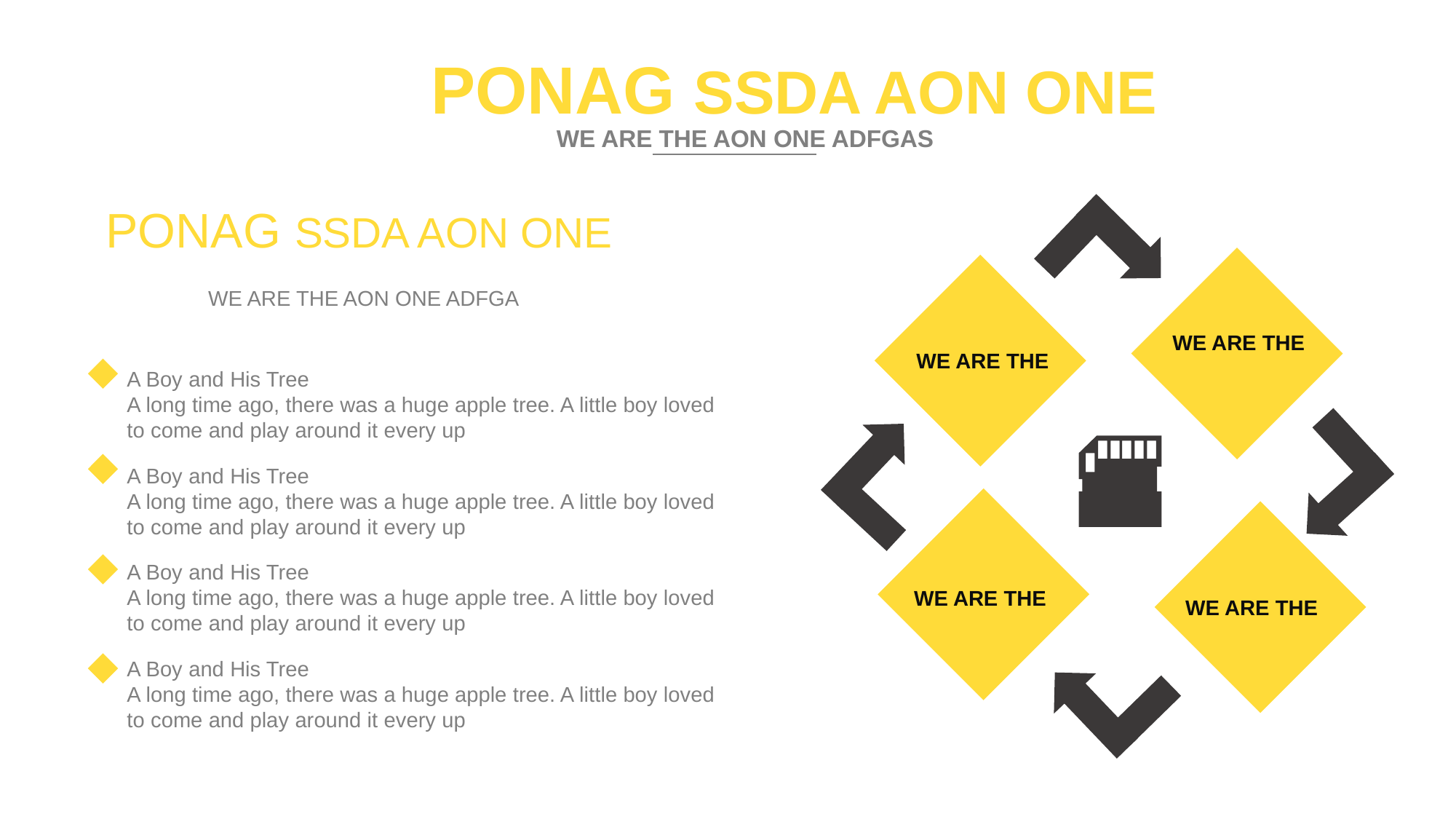

PONAG SSDA AON ONE
WE ARE THE AON ONE ADFGAS
 PONAG SSDA AON ONE

WE ARE THE

WE ARE THE

WE ARE THE

WE ARE THE

WE ARE THE AON ONE ADFGA

A Boy and His Tree
A long time ago, there was a huge apple tree. A little boy loved to come and play around it every up

A Boy and His Tree
A long time ago, there was a huge apple tree. A little boy loved to come and play around it every up
A Boy and His Tree
A long time ago, there was a huge apple tree. A little boy loved to come and play around it every up

A Boy and His Tree
A long time ago, there was a huge apple tree. A little boy loved to come and play around it every up